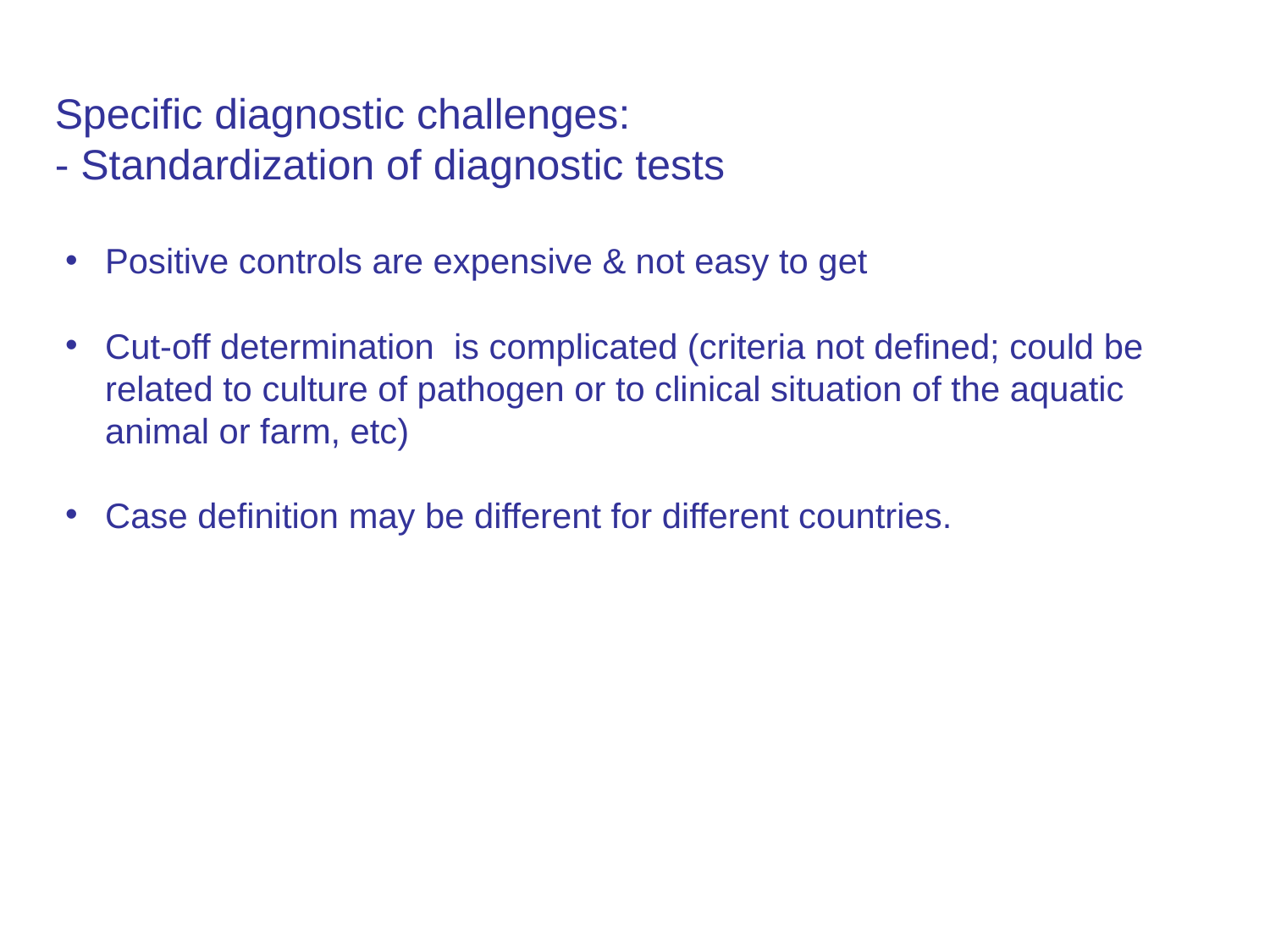

Specific diagnostic challenges:
- Standardization of diagnostic tests
Positive controls are expensive & not easy to get

Cut-off determination  is complicated (criteria not defined; could be related to culture of pathogen or to clinical situation of the aquatic animal or farm, etc)

Case definition may be different for different countries.